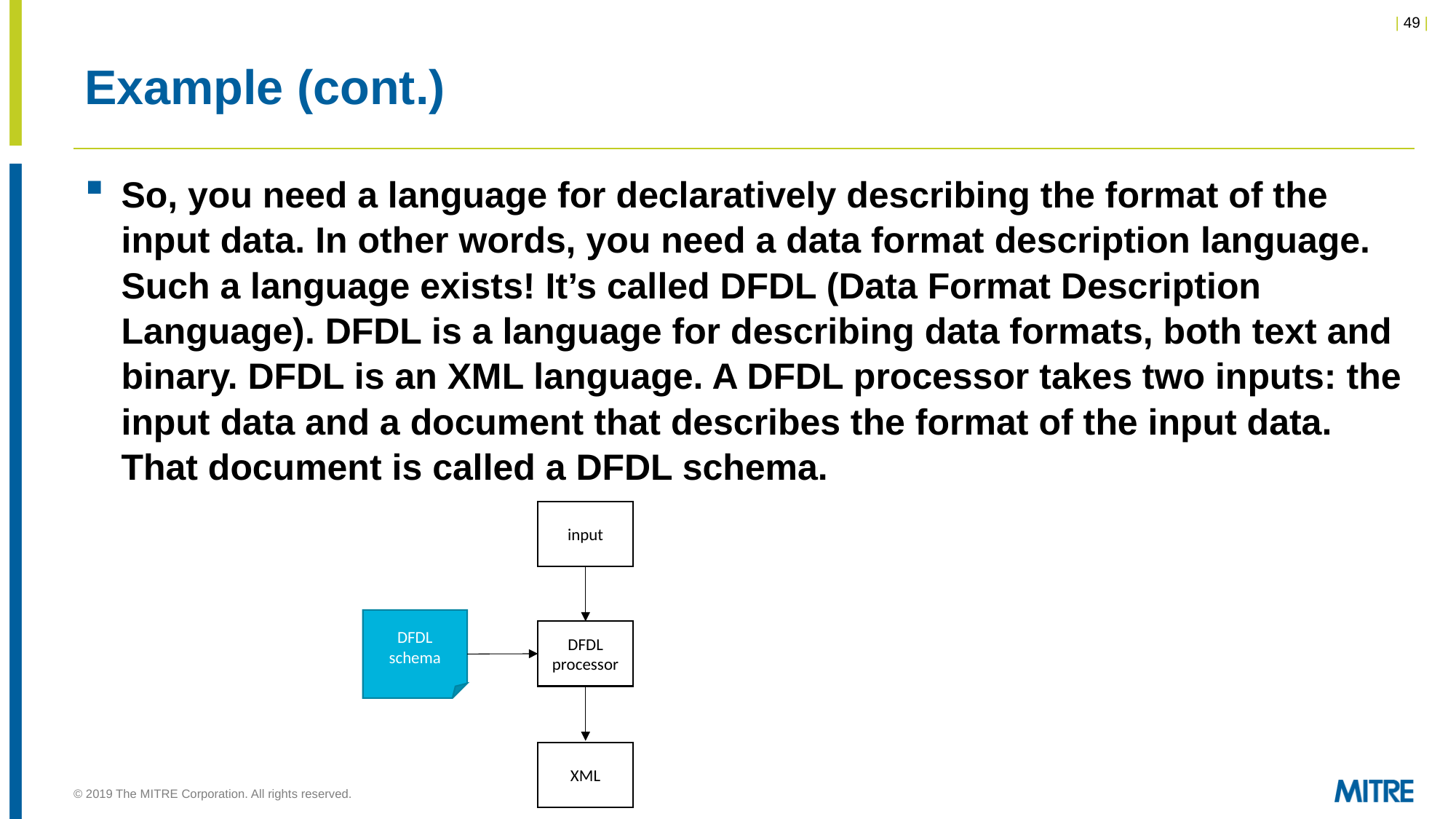

# Example (cont.)
So, you need a language for declaratively describing the format of the input data. In other words, you need a data format description language. Such a language exists! It’s called DFDL (Data Format Description Language). DFDL is a language for describing data formats, both text and binary. DFDL is an XML language. A DFDL processor takes two inputs: the input data and a document that describes the format of the input data. That document is called a DFDL schema.
input
DFDL
schema
DFDL
processor
XML
© 2019 The MITRE Corporation. All rights reserved.